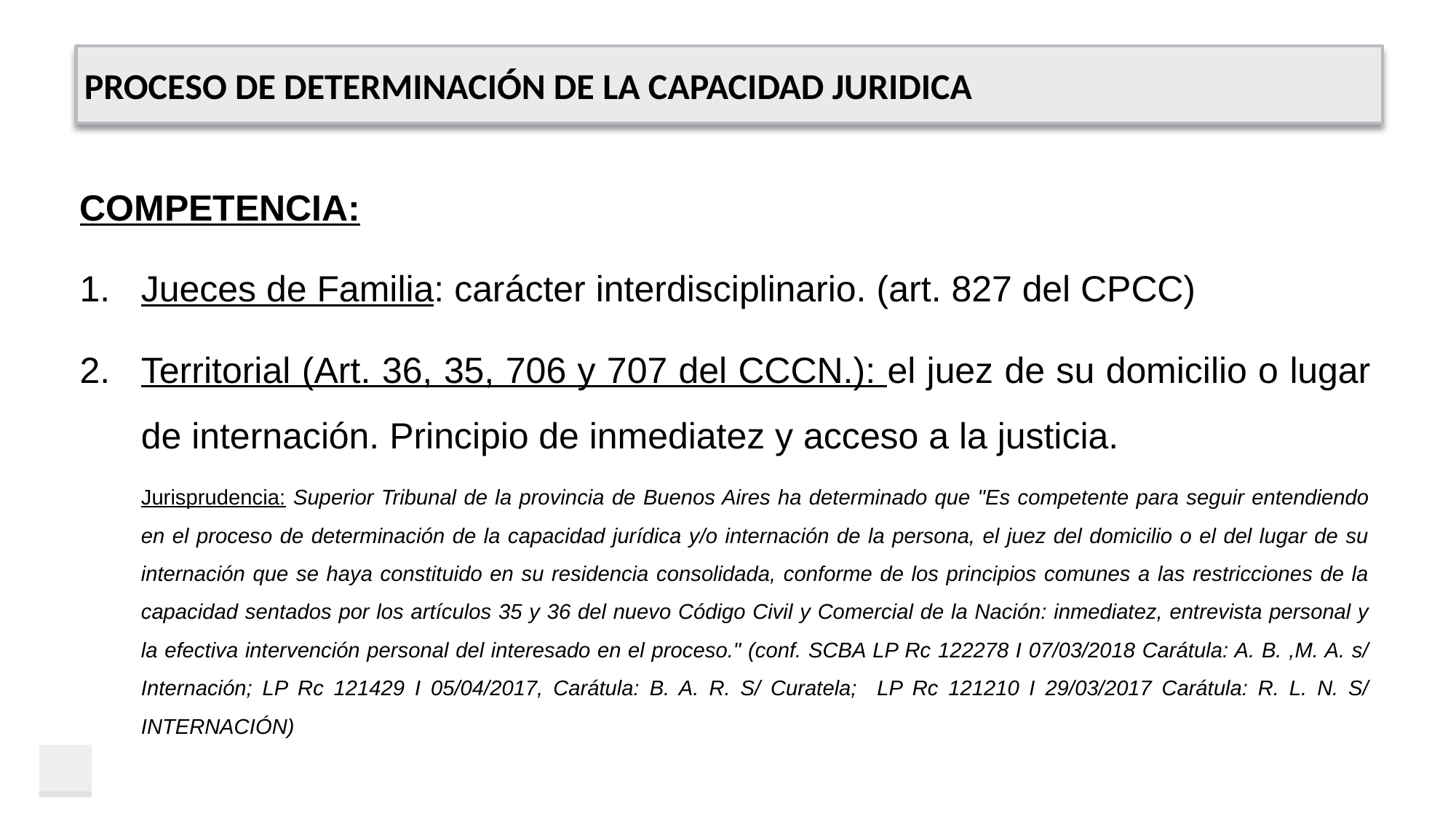

# PROCESO DE DETERMINACIÓN DE LA CAPACIDAD JURIDICA
COMPETENCIA:
Jueces de Familia: carácter interdisciplinario. (art. 827 del CPCC)
Territorial (Art. 36, 35, 706 y 707 del CCCN.): el juez de su domicilio o lugar de internación. Principio de inmediatez y acceso a la justicia.
	Jurisprudencia: Superior Tribunal de la provincia de Buenos Aires ha determinado que "Es competente para seguir entendiendo en el proceso de determinación de la capacidad jurídica y/o internación de la persona, el juez del domicilio o el del lugar de su internación que se haya constituido en su residencia consolidada, conforme de los principios comunes a las restricciones de la capacidad sentados por los artículos 35 y 36 del nuevo Código Civil y Comercial de la Nación: inmediatez, entrevista personal y la efectiva intervención personal del interesado en el proceso." (conf. SCBA LP Rc 122278 I 07/03/2018 Carátula: A. B. ,M. A. s/ Internación; LP Rc 121429 I 05/04/2017, Carátula: B. A. R. S/ Curatela;  LP Rc 121210 I 29/03/2017 Carátula: R. L. N. S/ INTERNACIÓN)